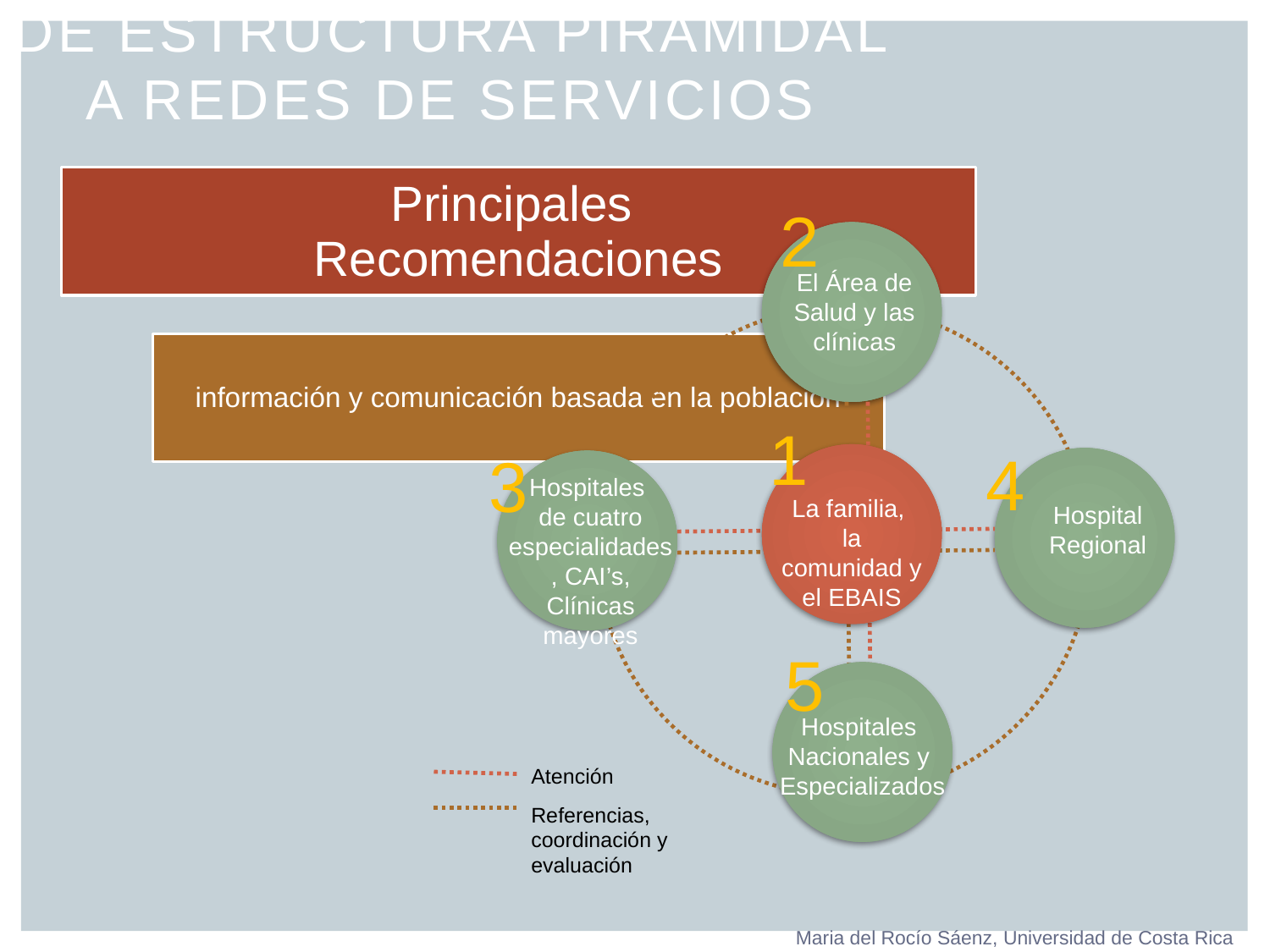

De estructura piramidal a redes de servicios
Principales
Recomendaciones
información y comunicación basada en la población
2

El Área de Salud y las clínicas

1
4
3

Hospitales
de cuatro especialidades, CAI’s, Clínicas mayores
La familia,  la comunidad y el EBAIS
Hospital Regional
5

Hospitales
Nacionales y
Especializados
Atención
Referencias, coordinación y evaluación
Maria del Rocío Sáenz, Universidad de Costa Rica